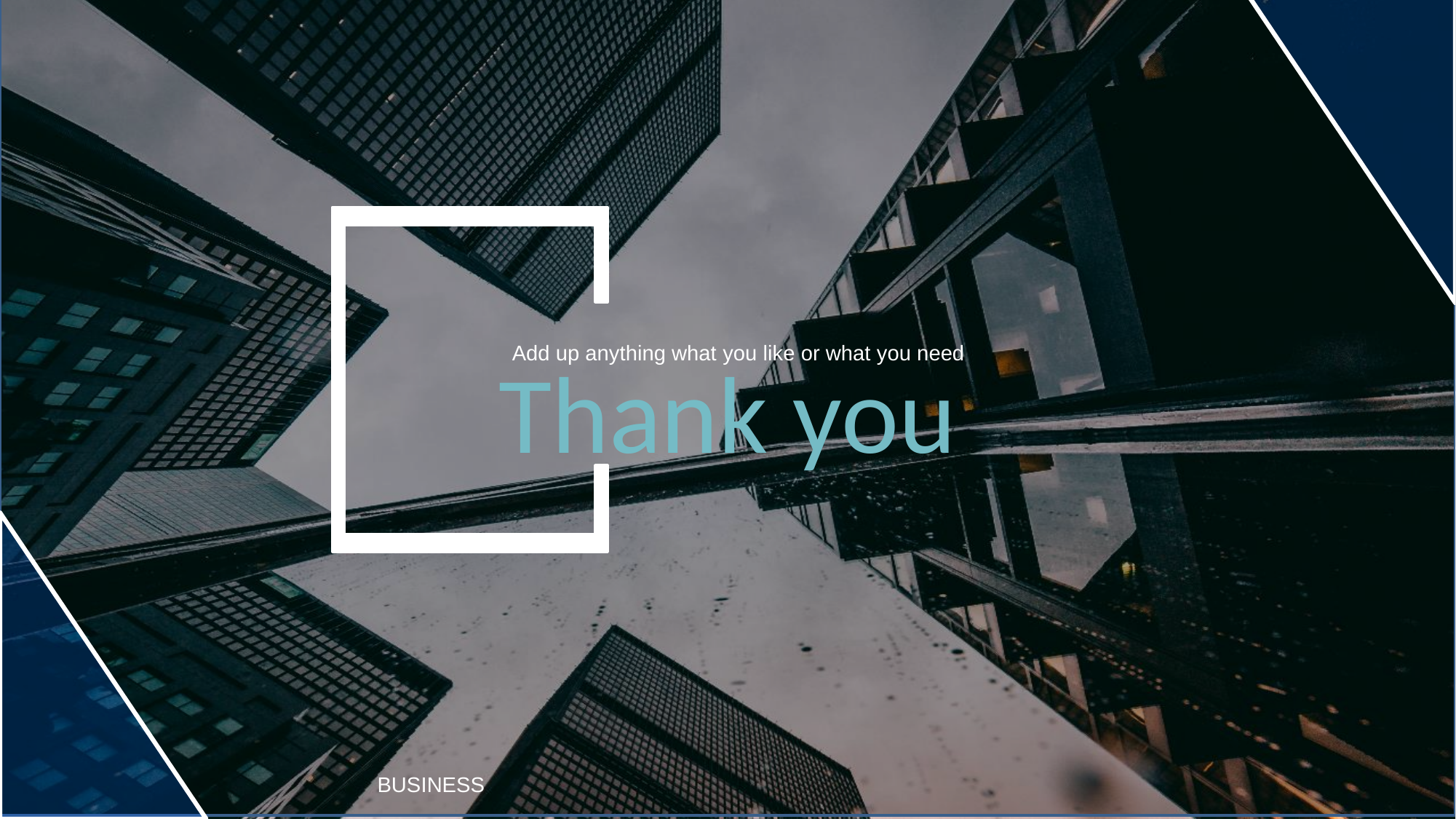

Add up anything what you like or what you need
Thank you

BUSINESS